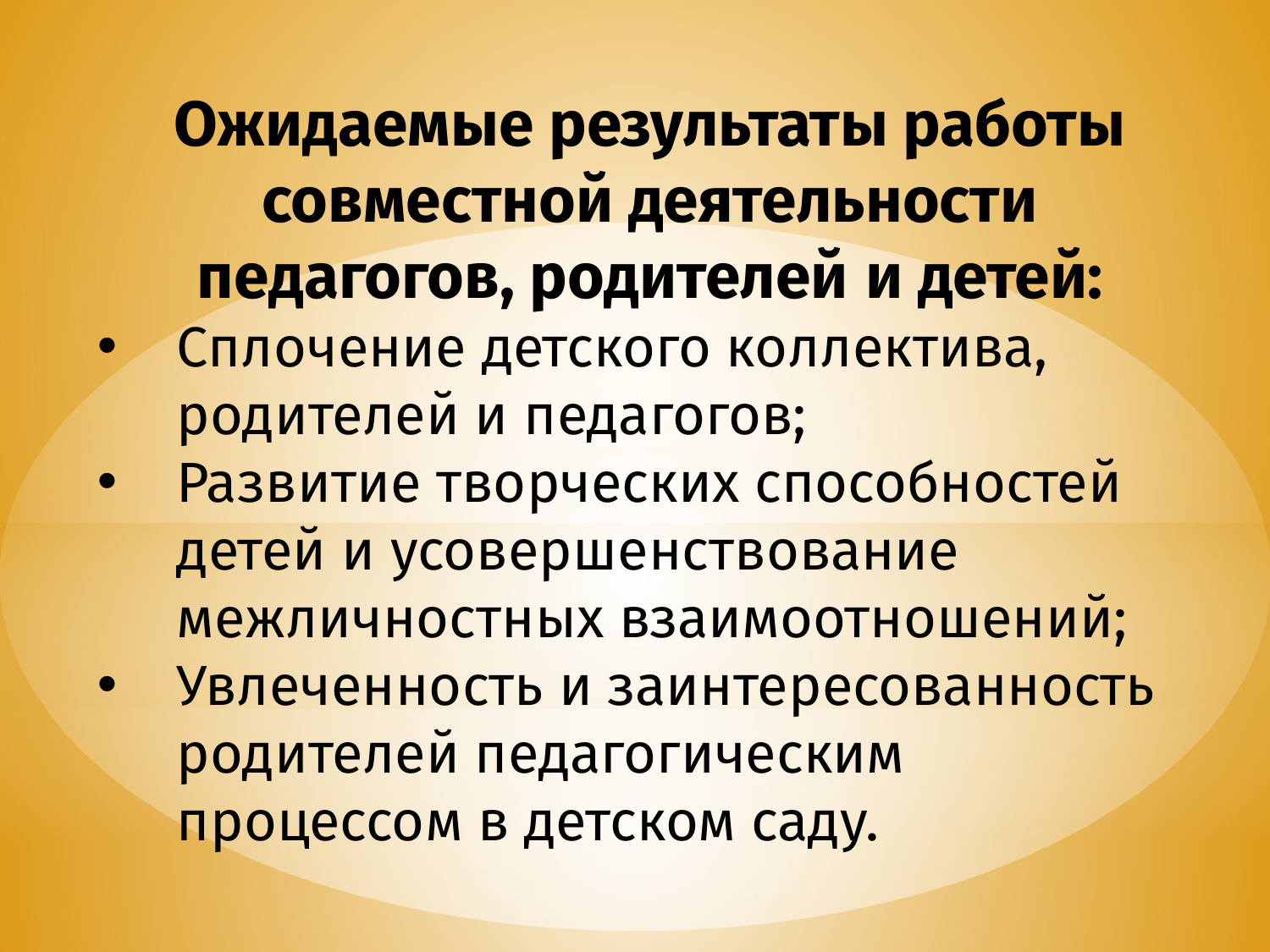

Ожидаемые результаты работы совместной деятельности педагогов, родителей и детей:
Сплочение детского коллектива, родителей и педагогов;
Развитие творческих способностей детей и усовершенствование межличностных взаимоотношений;
Увлеченность и заинтересованность родителей педагогическим процессом в детском саду.